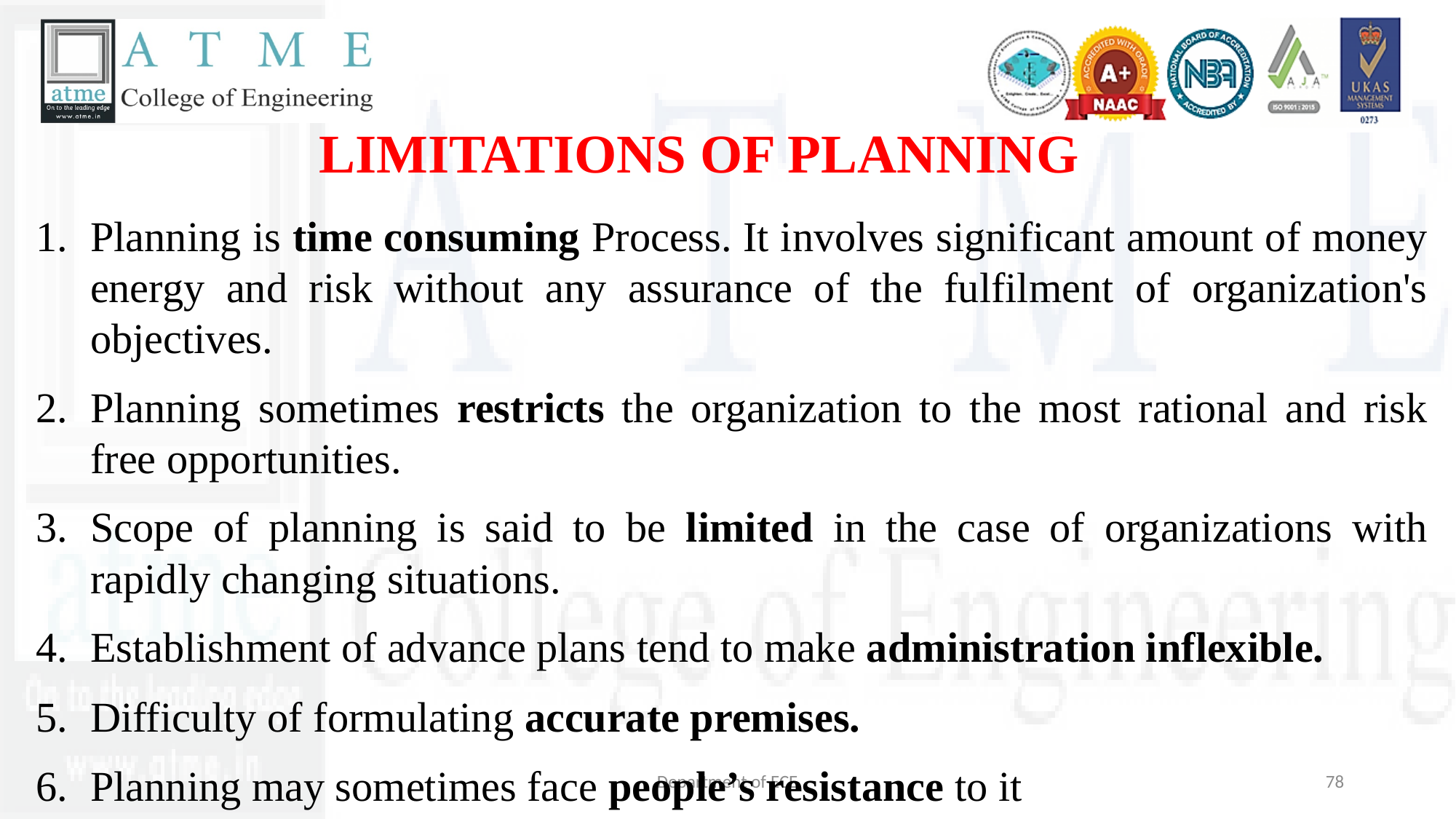

LIMITATIONS OF PLANNING
Planning is time consuming Process. It involves significant amount of money energy and risk without any assurance of the fulfilment of organization's objectives.
Planning sometimes restricts the organization to the most rational and risk free opportunities.
Scope of planning is said to be limited in the case of organizations with rapidly changing situations.
Establishment of advance plans tend to make administration inflexible.
Difficulty of formulating accurate premises.
Planning may sometimes face people’s resistance to it

Department of ECE
78